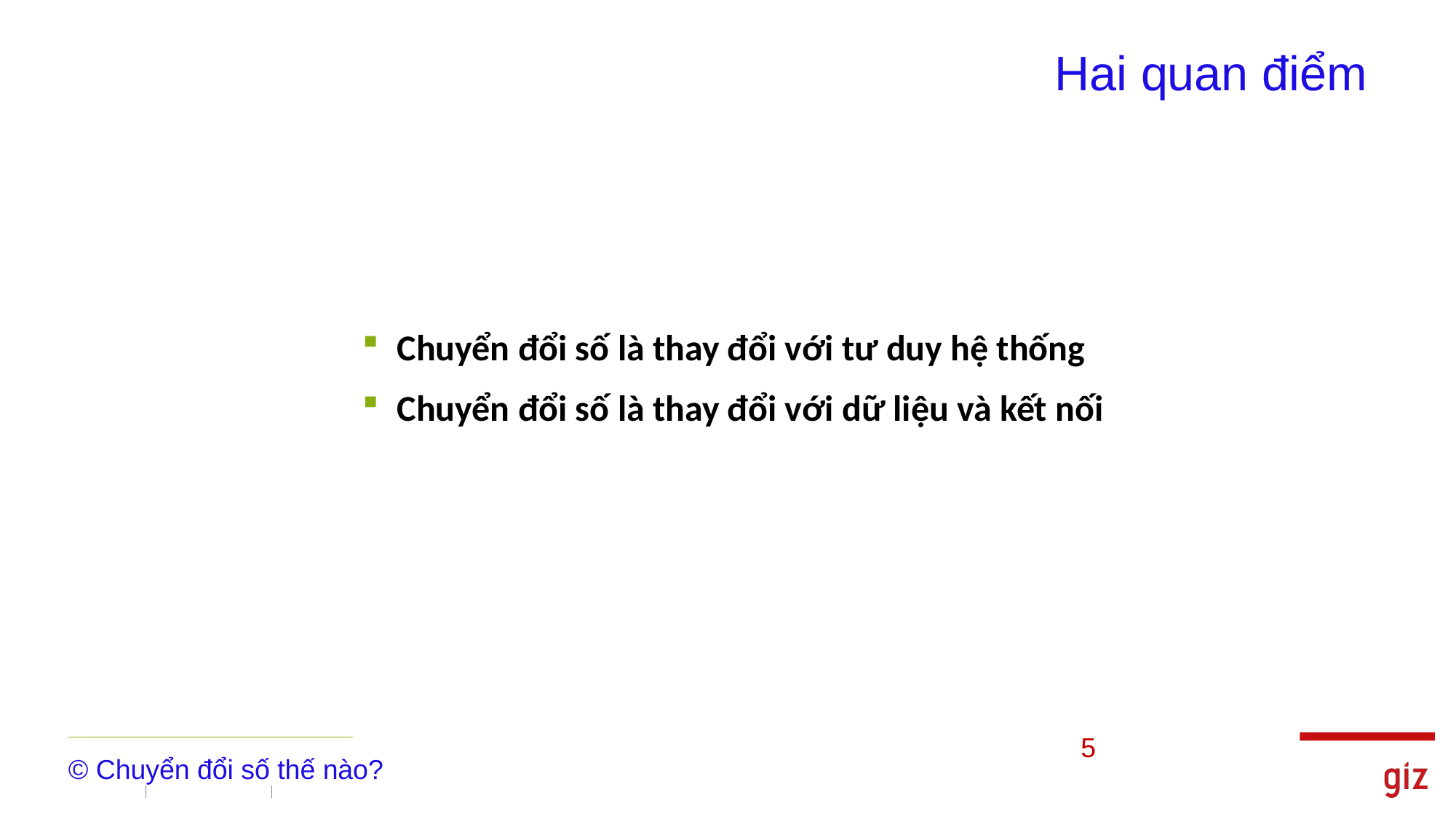

# Hai quan điểm
Chuyển đổi số là thay đổi với tư duy hệ thống
Chuyển đổi số là thay đổi với dữ liệu và kết nối
5